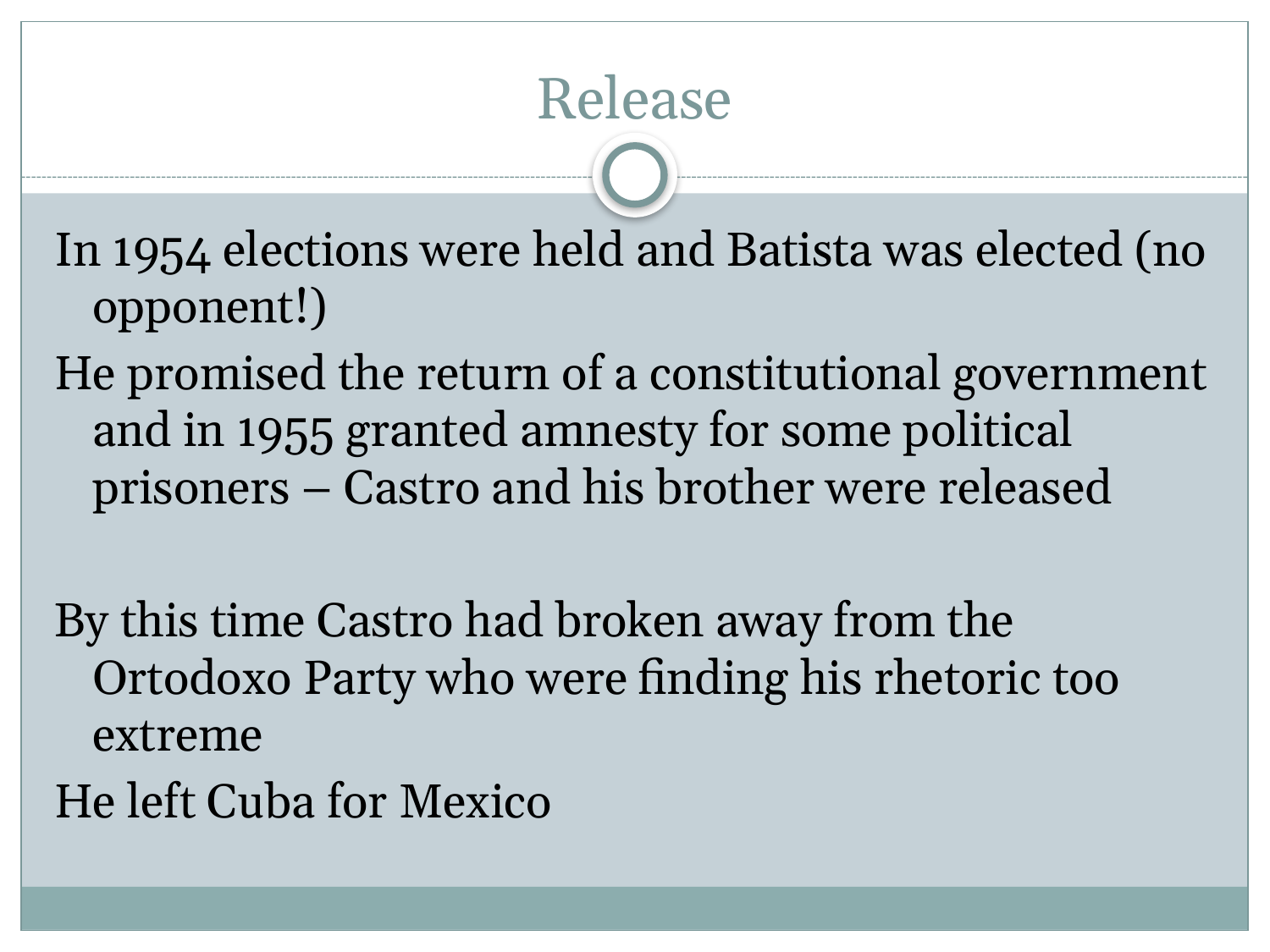

# Release
In 1954 elections were held and Batista was elected (no opponent!)
He promised the return of a constitutional government and in 1955 granted amnesty for some political prisoners – Castro and his brother were released

By this time Castro had broken away from the Ortodoxo Party who were finding his rhetoric too extreme
He left Cuba for Mexico